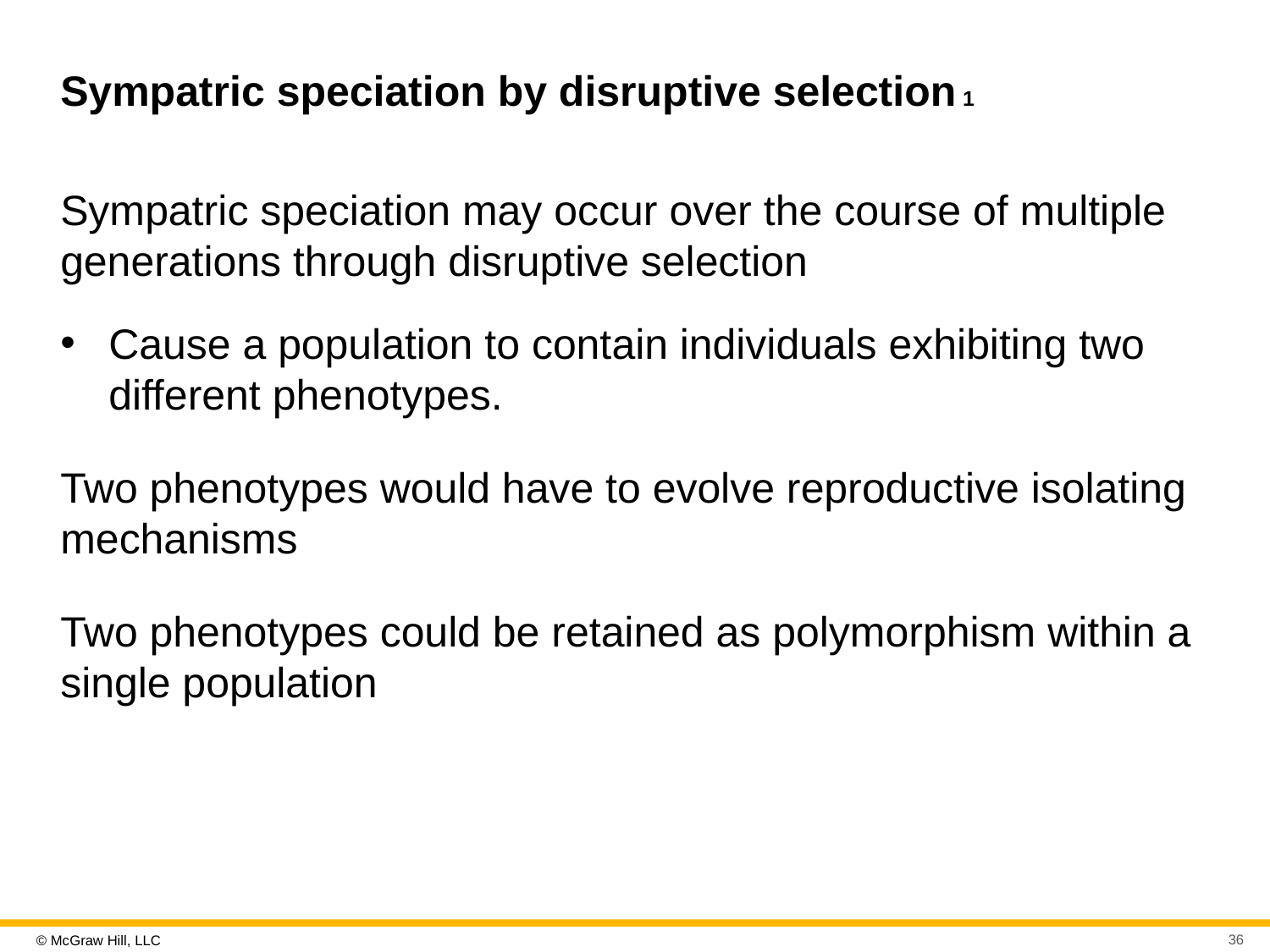

# Sympatric speciation by disruptive selection 1
Sympatric speciation may occur over the course of multiple generations through disruptive selection
Cause a population to contain individuals exhibiting two different phenotypes.
Two phenotypes would have to evolve reproductive isolating mechanisms
Two phenotypes could be retained as polymorphism within a single population
36